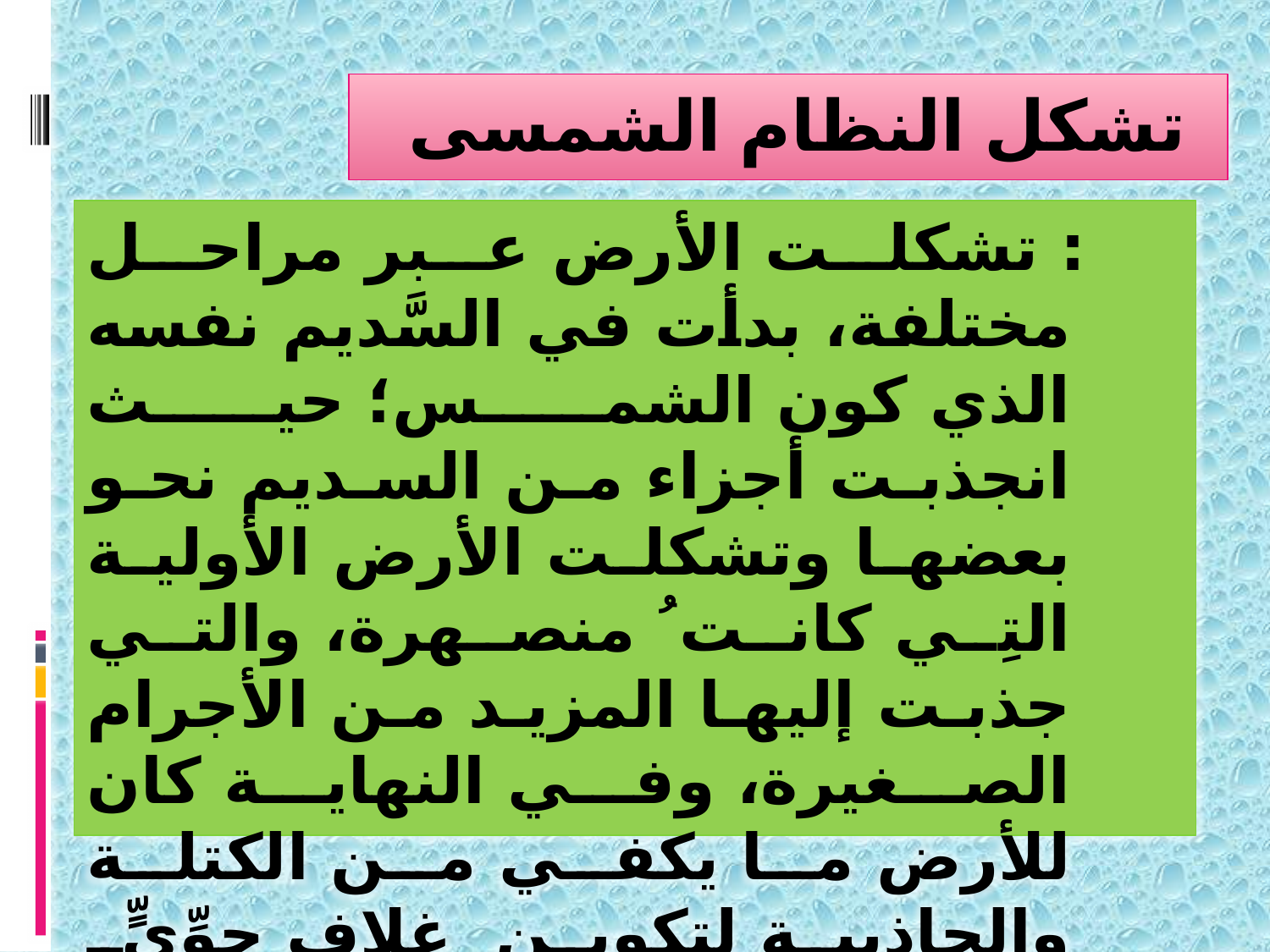

تشكل النظام الشمسى

    : تشكلت الأرض عبر مراحل مختلفة، بدأت في السَّديم نفسه الذي كون الشمس؛ حيث انجذبت أجزاء من السديم نحو بعضها وتشكلت الأرض الأولية التِي كانت ُ منصهرة، والتي جذبت إليها المزيد من الأجرام الصغيرة، وفي النهاية كان للأرض ما يكفي من الكتلة والجاذبية لتكوين ِ غلاف جوِّيٍّ بدائيٍّ تكوَّن من غازي الهيدروجين والهيليوم.